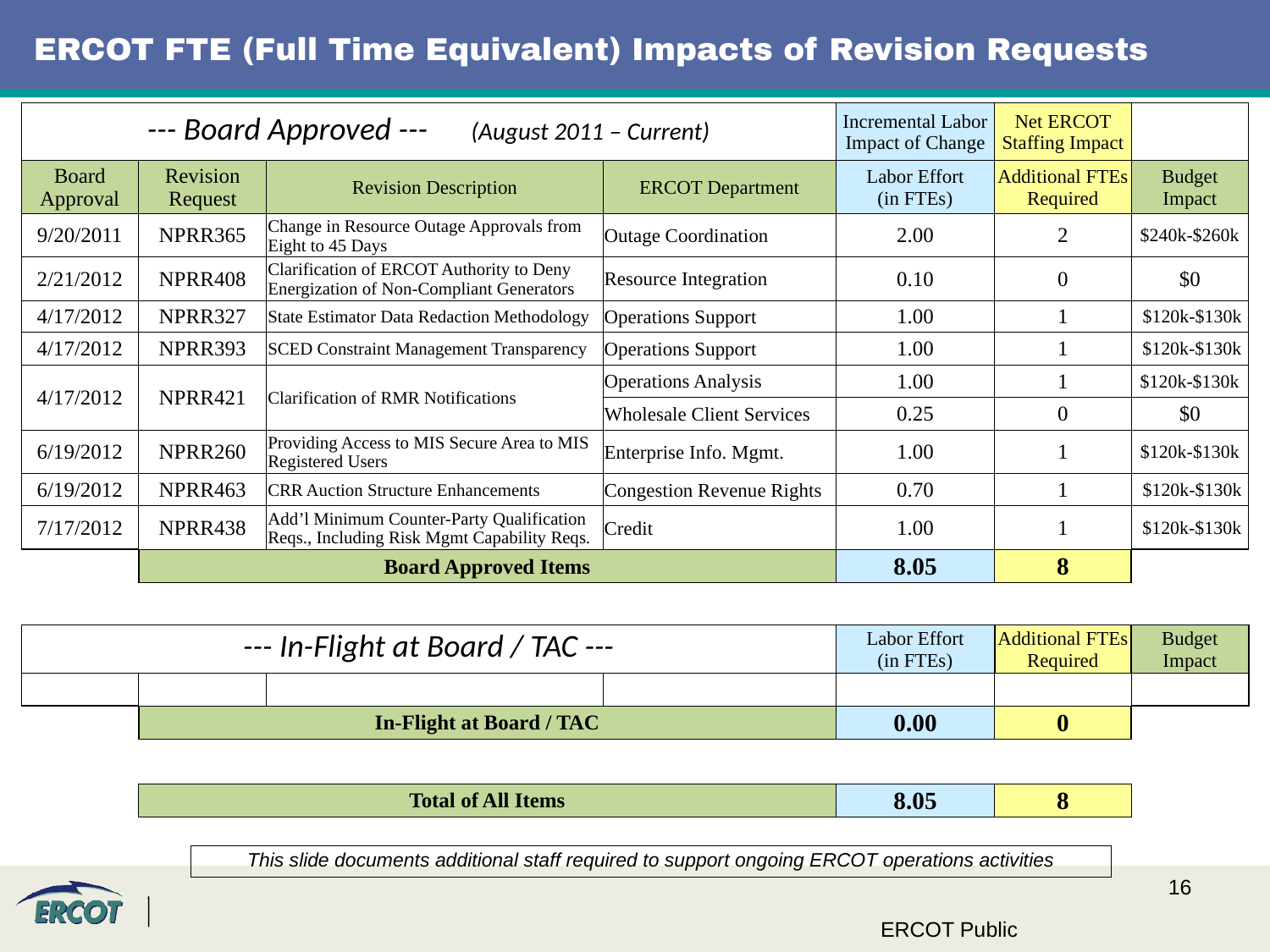

# ERCOT FTE (Full Time Equivalent) Impacts of Revision Requests
| --- Board Approved --- (August 2011 – Current) |  |  |  |  |  | Incremental Labor Impact of Change | Net ERCOT Staffing Impact |  |
| --- | --- | --- | --- | --- | --- | --- | --- | --- |
| Board Approval | Revision Request | Revision Description |  |  | ERCOT Department | Labor Effort (in FTEs) | Additional FTEs Required | Budget Impact |
| 9/20/2011 | NPRR365 | Change in Resource Outage Approvals from Eight to 45 Days |  |  | Outage Coordination | 2.00 | 2 | $240k-$260k |
| 2/21/2012 | NPRR408 | Clarification of ERCOT Authority to Deny Energization of Non-Compliant Generators |  |  | Resource Integration | 0.10 | 0 | $0 |
| 4/17/2012 | NPRR327 | State Estimator Data Redaction Methodology |  |  | Operations Support | 1.00 | 1 | $120k-$130k |
| 4/17/2012 | NPRR393 | SCED Constraint Management Transparency |  |  | Operations Support | 1.00 | 1 | $120k-$130k |
| 4/17/2012 | NPRR421 | Clarification of RMR Notifications |  |  | Operations Analysis | 1.00 | 1 | $120k-$130k |
|  |  |  |  |  | Wholesale Client Services | 0.25 | 0 | $0 |
| 6/19/2012 | NPRR260 | Providing Access to MIS Secure Area to MIS Registered Users |  |  | Enterprise Info. Mgmt. | 1.00 | 1 | $120k-$130k |
| 6/19/2012 | NPRR463 | CRR Auction Structure Enhancements |  |  | Congestion Revenue Rights | 0.70 | 1 | $120k-$130k |
| 7/17/2012 | NPRR438 | Add’l Minimum Counter-Party Qualification Reqs., Including Risk Mgmt Capability Reqs. |  |  | Credit | 1.00 | 1 | $120k-$130k |
|  | Board Approved Items |  |  |  |  | 8.05 | 8 |  |
|  |  |  |  |  |  |  |  |  |
| --- In-Flight at Board / TAC --- |  |  |  |  |  | Labor Effort (in FTEs) | Additional FTEs Required | Budget Impact |
|  |  |  |  |  |  |  |  |  |
|  | In-Flight at Board / TAC |  |  |  |  | 0.00 | 0 |  |
|  |  |  |  |  |  |  |  |  |
|  | Total of All Items |  |  |  |  | 8.05 | 8 |  |
This slide documents additional staff required to support ongoing ERCOT operations activities
ERCOT Public